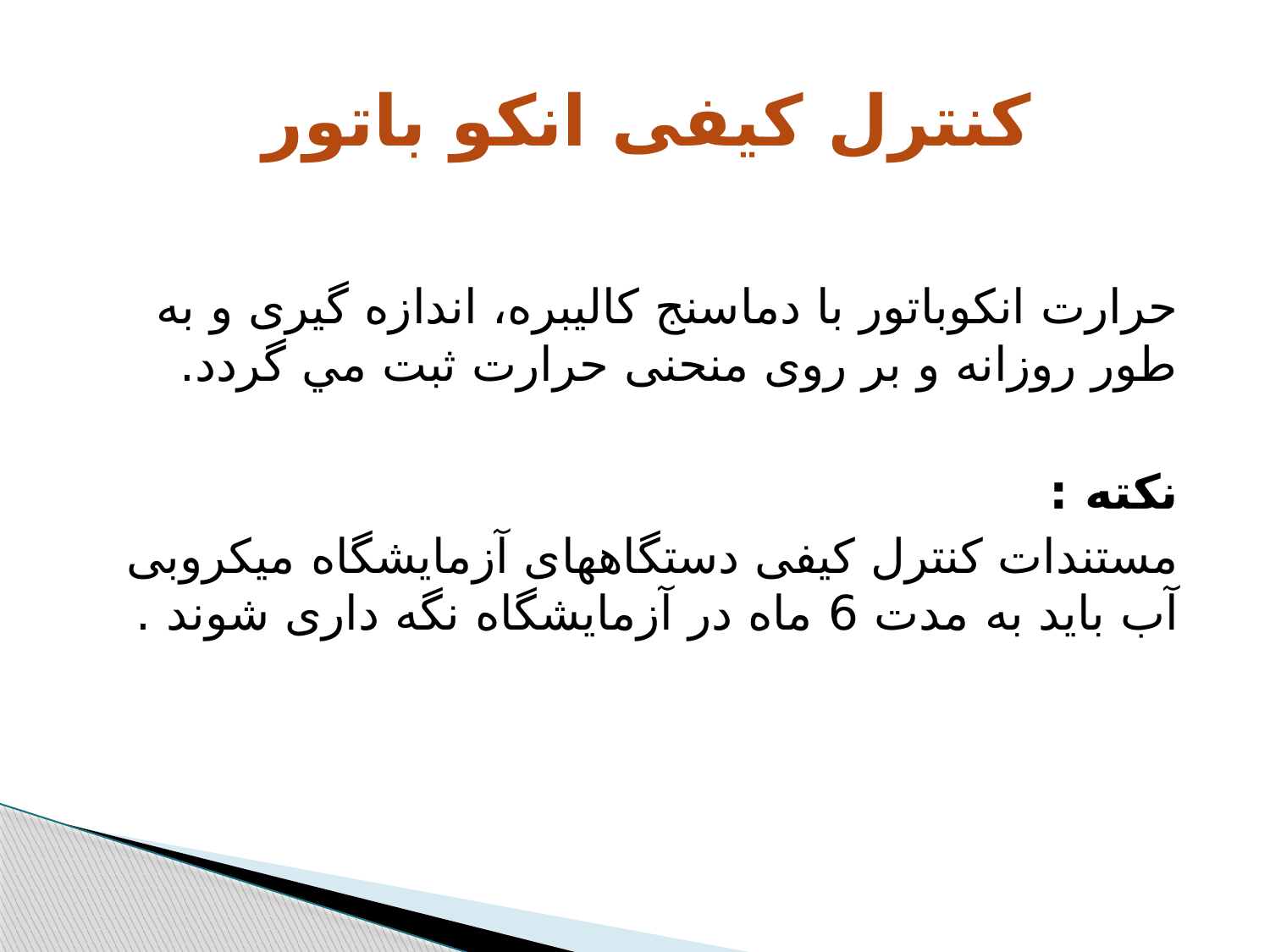

# کنترل کیفی انکو باتور

حرارت انکوباتور با دماسنج کاليبره، اندازه گيری و به طور روزانه و بر روی منحنی حرارت ثبت مي گردد.

نکته :
مستندات کنترل کیفی دستگاههای آزمایشگاه میکروبی آب باید به مدت 6 ماه در آزمایشگاه نگه داری شوند .